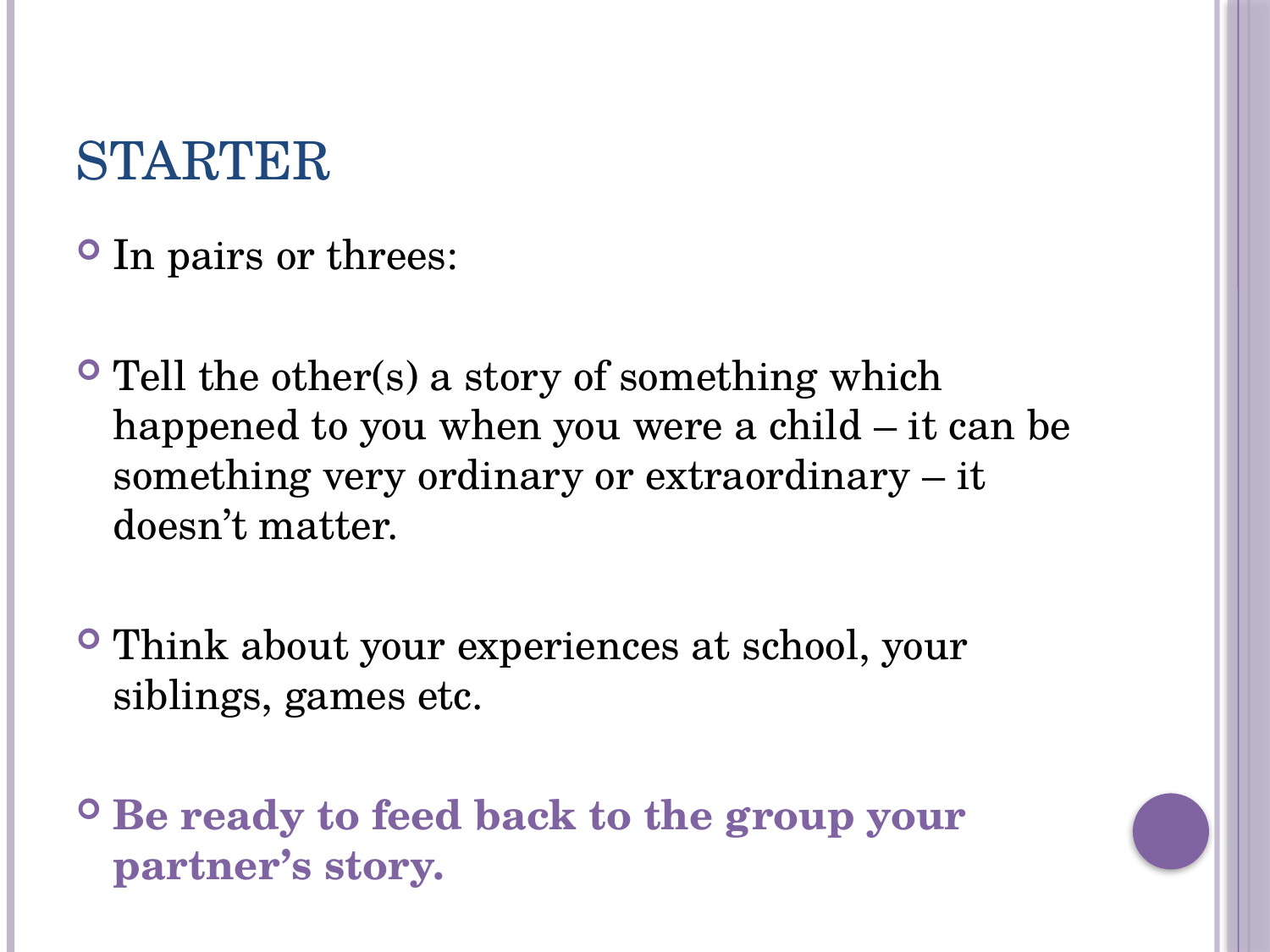

# Starter
In pairs or threes:

Tell the other(s) a story of something which happened to you when you were a child – it can be something very ordinary or extraordinary – it doesn’t matter.

Think about your experiences at school, your siblings, games etc.

Be ready to feed back to the group your partner’s story.